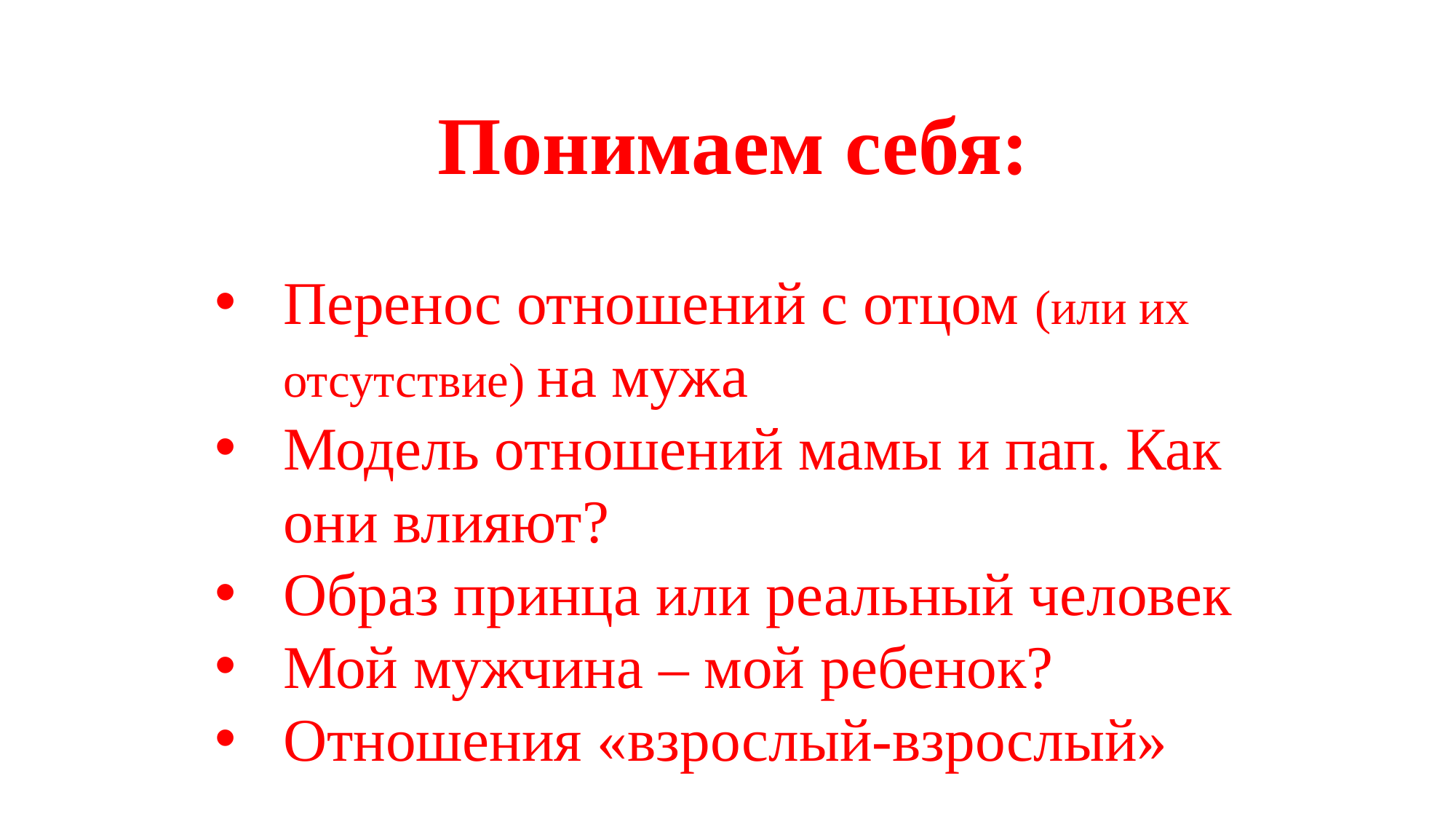

Понимаем себя:

Перенос отношений с отцом (или их отсутствие) на мужа
Модель отношений мамы и пап. Как они влияют?
Образ принца или реальный человек
Мой мужчина – мой ребенок?
Отношения «взрослый-взрослый»